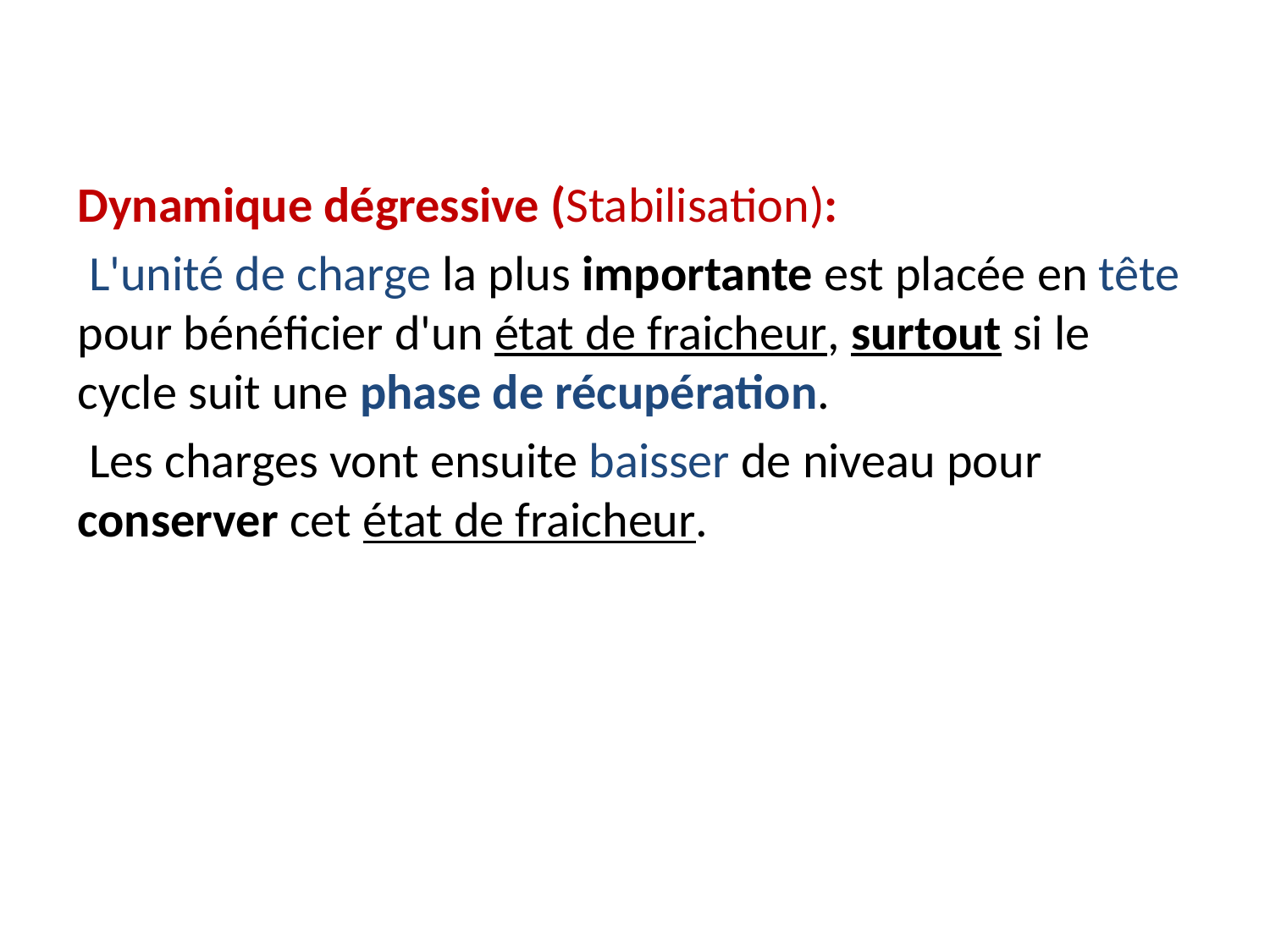

Dynamique dégressive (Stabilisation):
 L'unité de charge la plus importante est placée en tête pour bénéficier d'un état de fraicheur, surtout si le cycle suit une phase de récupération.
 Les charges vont ensuite baisser de niveau pour conserver cet état de fraicheur.